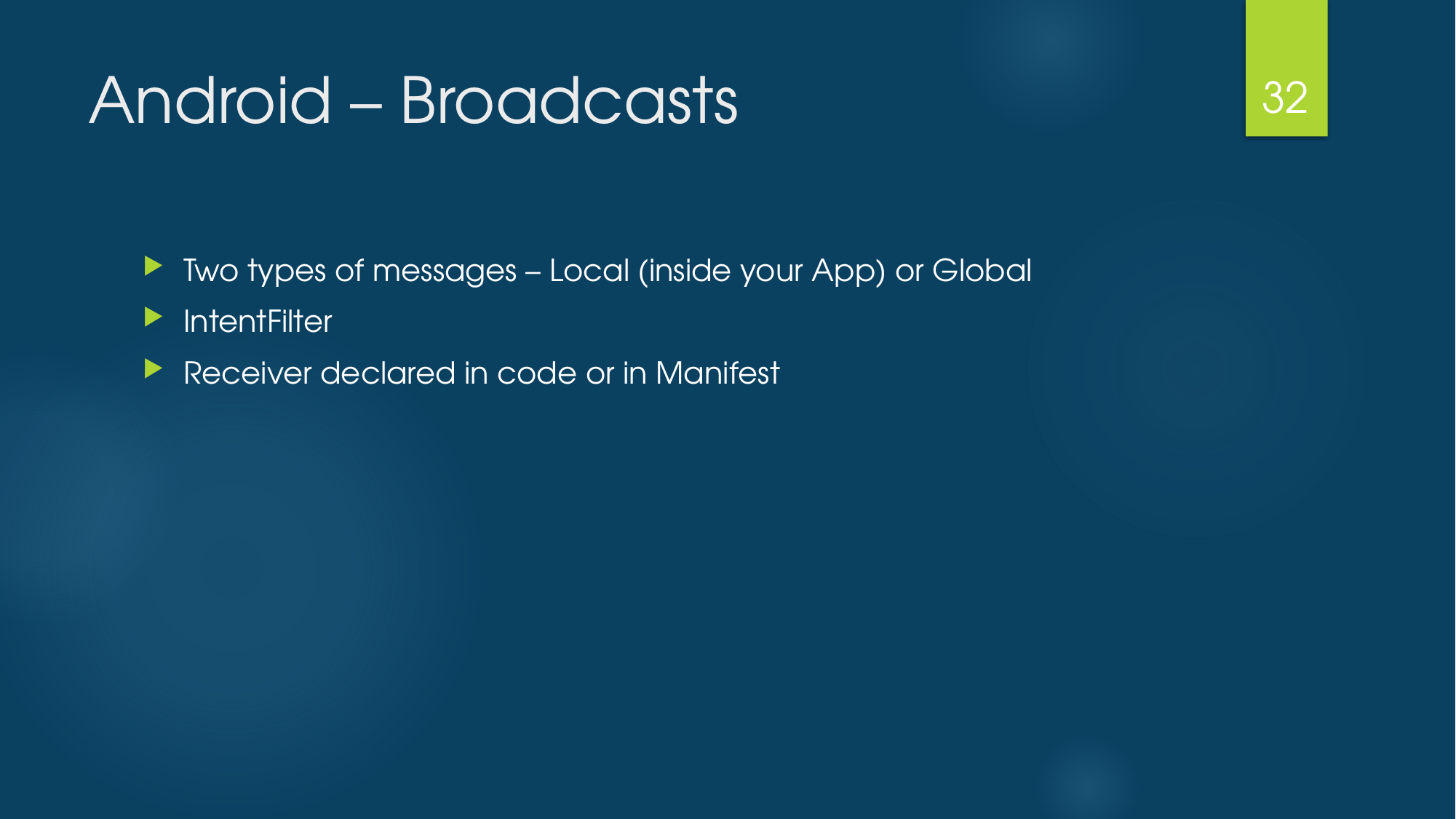

32
# Android – Broadcasts
Two types of messages – Local (inside your App) or Global
IntentFilter
Receiver declared in code or in Manifest